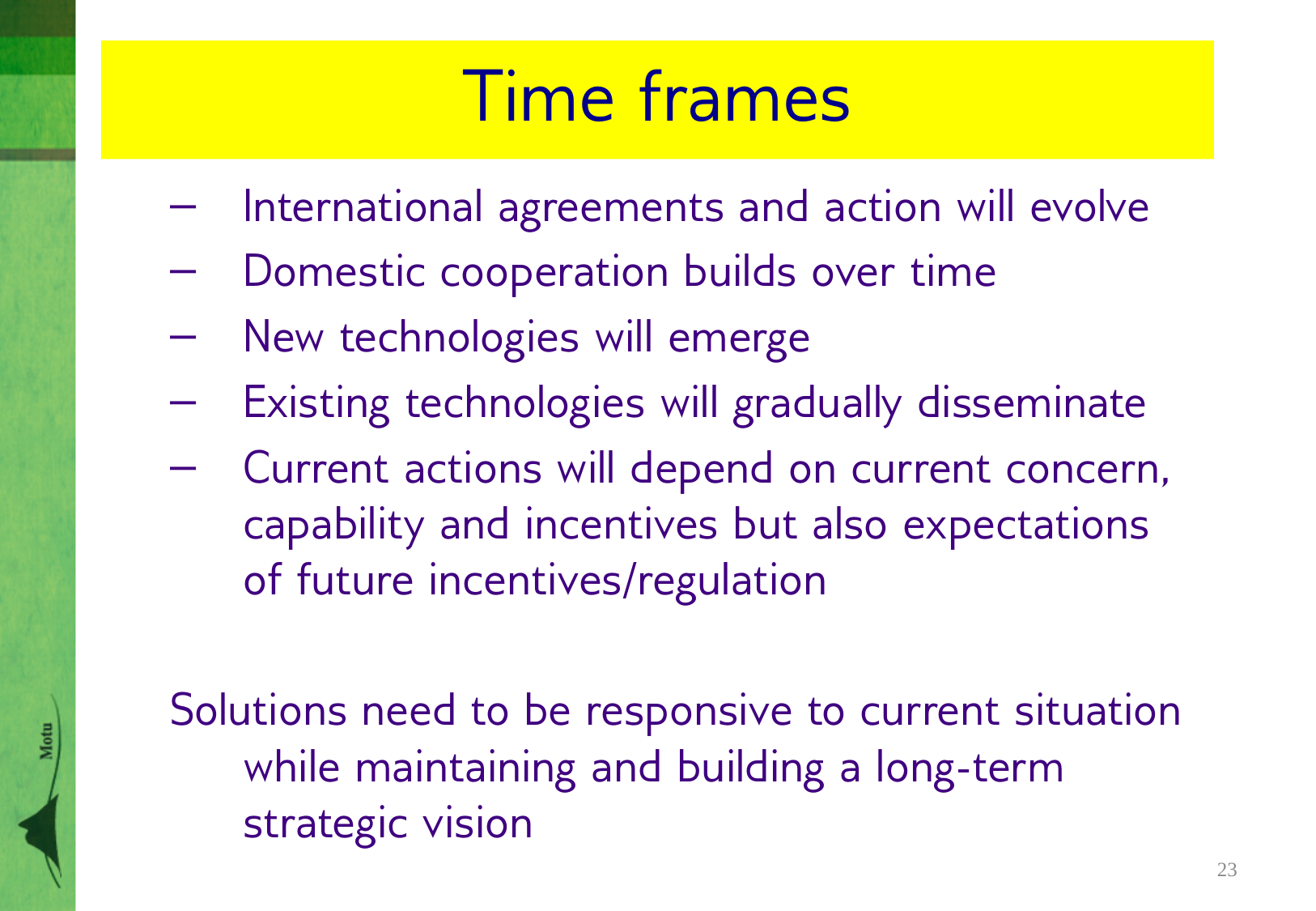

# Time frames
International agreements and action will evolve
Domestic cooperation builds over time
New technologies will emerge
Existing technologies will gradually disseminate
Current actions will depend on current concern, capability and incentives but also expectations of future incentives/regulation

Solutions need to be responsive to current situation while maintaining and building a long-term strategic vision
23